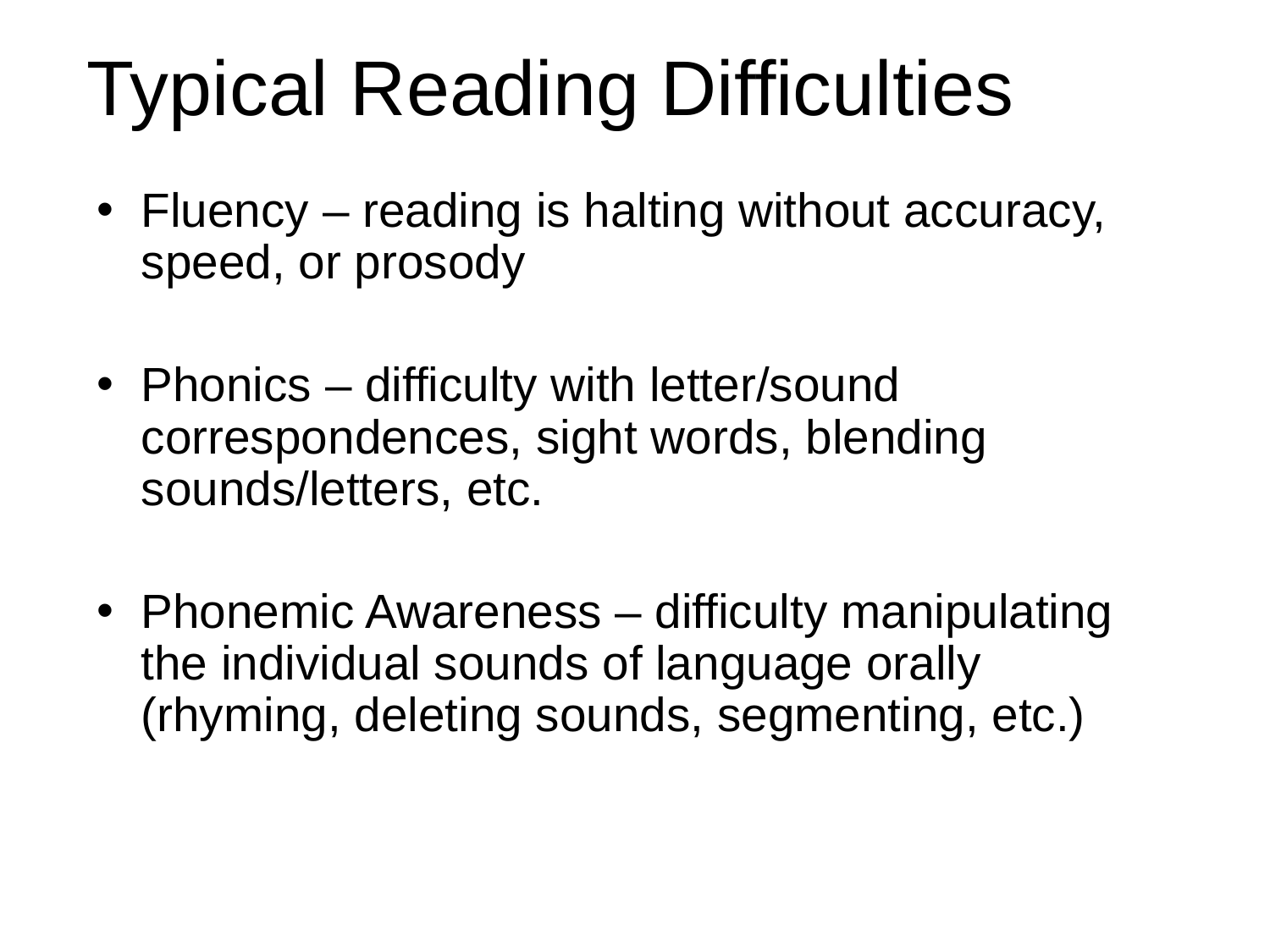

# Typical Reading Difficulties
Fluency – reading is halting without accuracy, speed, or prosody

Phonics – difficulty with letter/sound correspondences, sight words, blending sounds/letters, etc.

Phonemic Awareness – difficulty manipulating the individual sounds of language orally (rhyming, deleting sounds, segmenting, etc.)